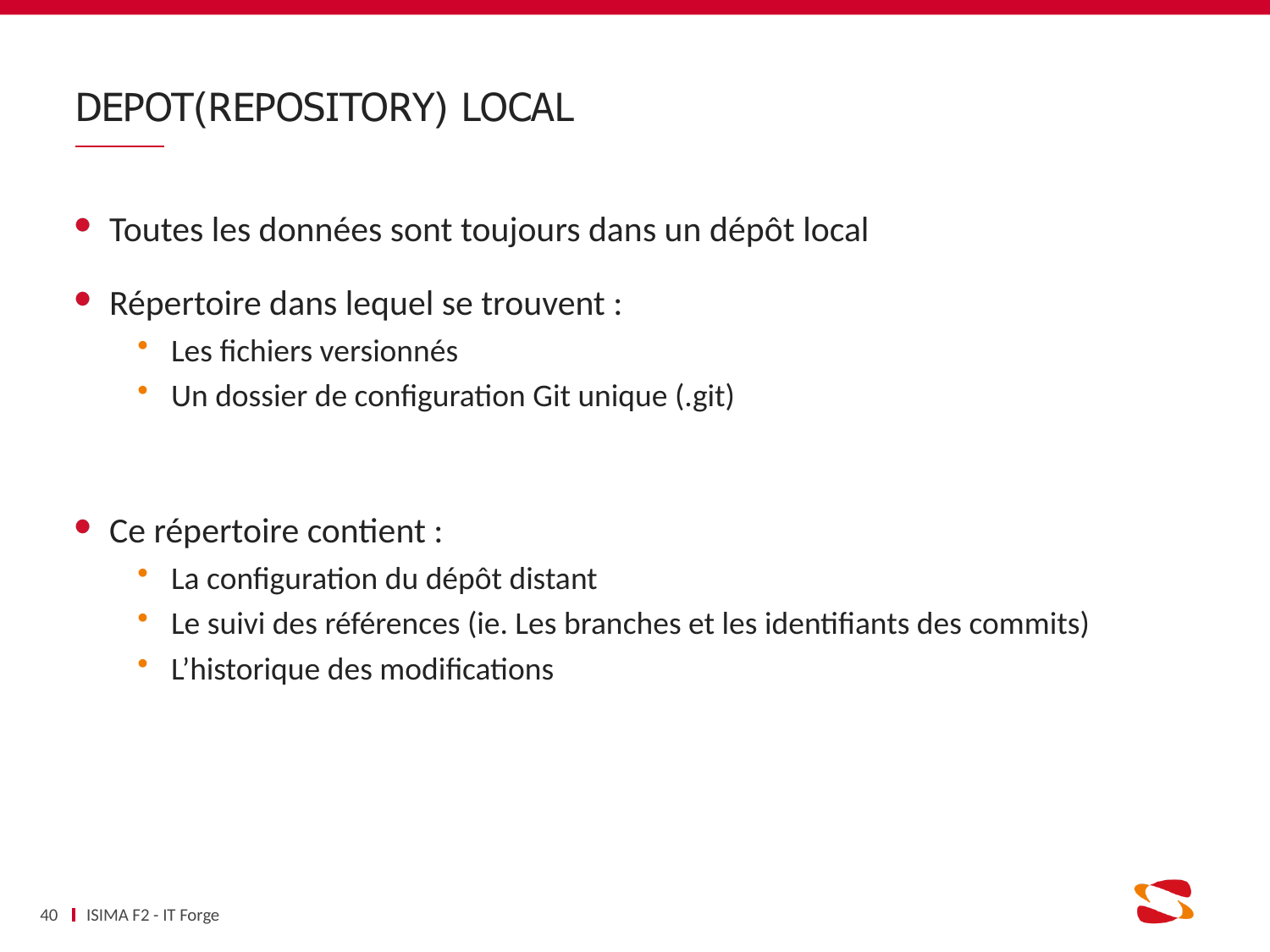

# Depot(repository) local
Toutes les données sont toujours dans un dépôt local
Répertoire dans lequel se trouvent :
Les fichiers versionnés
Un dossier de configuration Git unique (.git)

Ce répertoire contient :
La configuration du dépôt distant
Le suivi des références (ie. Les branches et les identifiants des commits)
L’historique des modifications

40
ISIMA F2 - IT Forge